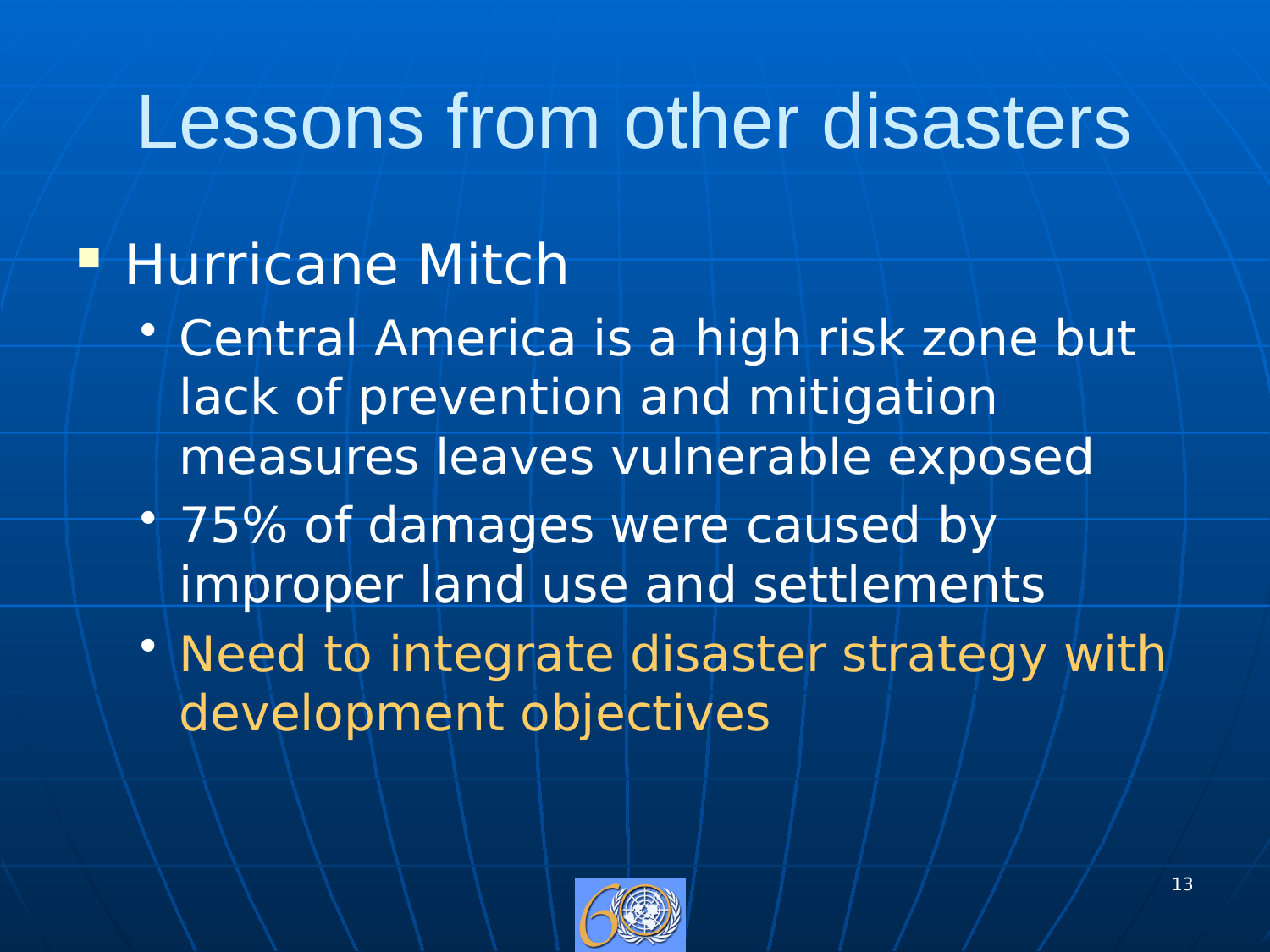

# Lessons from other disasters
Hurricane Mitch
Central America is a high risk zone but lack of prevention and mitigation measures leaves vulnerable exposed
75% of damages were caused by improper land use and settlements
Need to integrate disaster strategy with development objectives
13